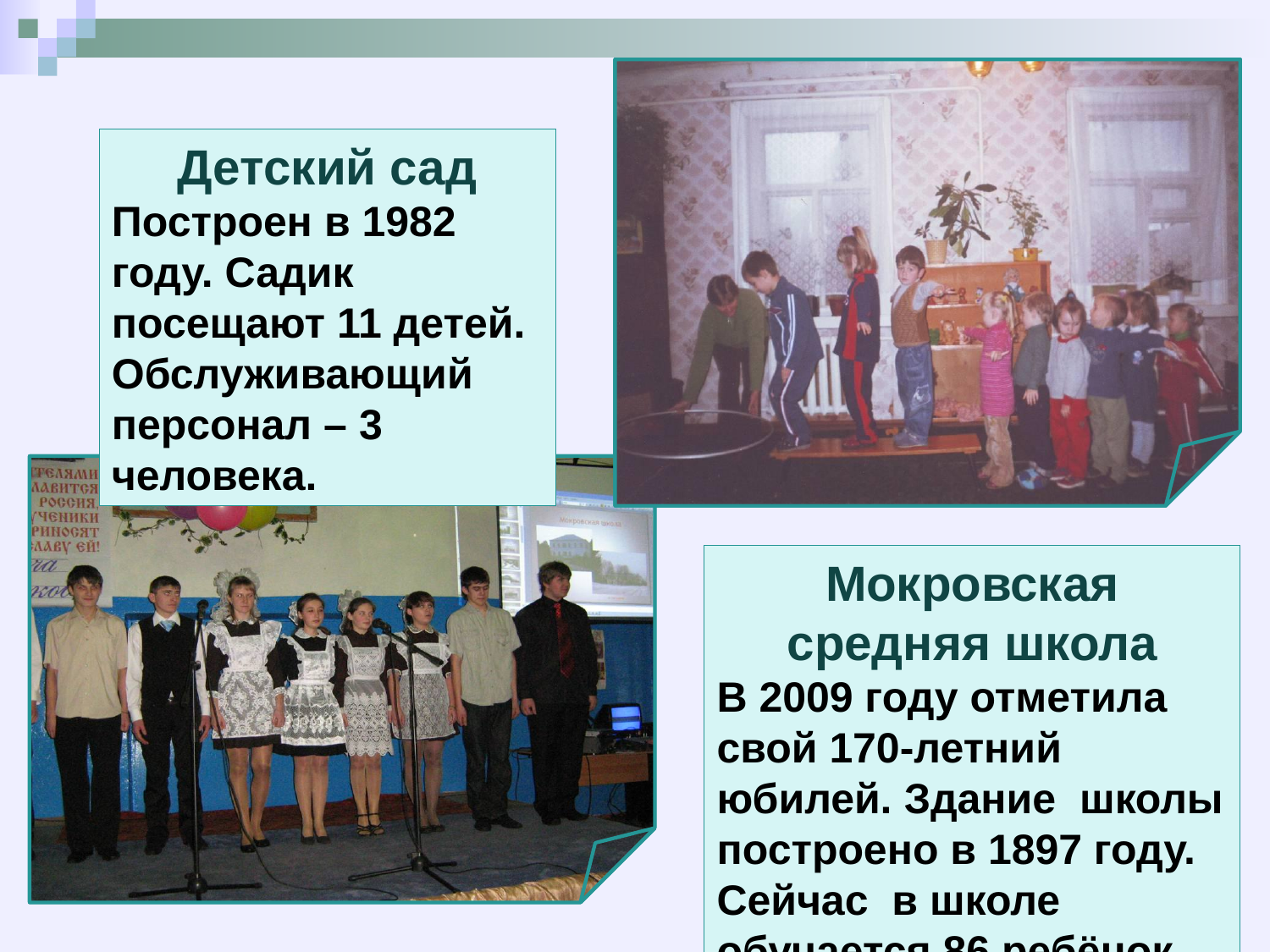

Детский сад
Построен в 1982 году. Садик посещают 11 детей. Обслуживающий персонал – 3 человека.

Мокровская средняя школа
В 2009 году отметила свой 170-летний юбилей. Здание  школы построено в 1897 году. Сейчас  в школе обучается 86 ребёнок. Педагогический коллектив – 17  человек.